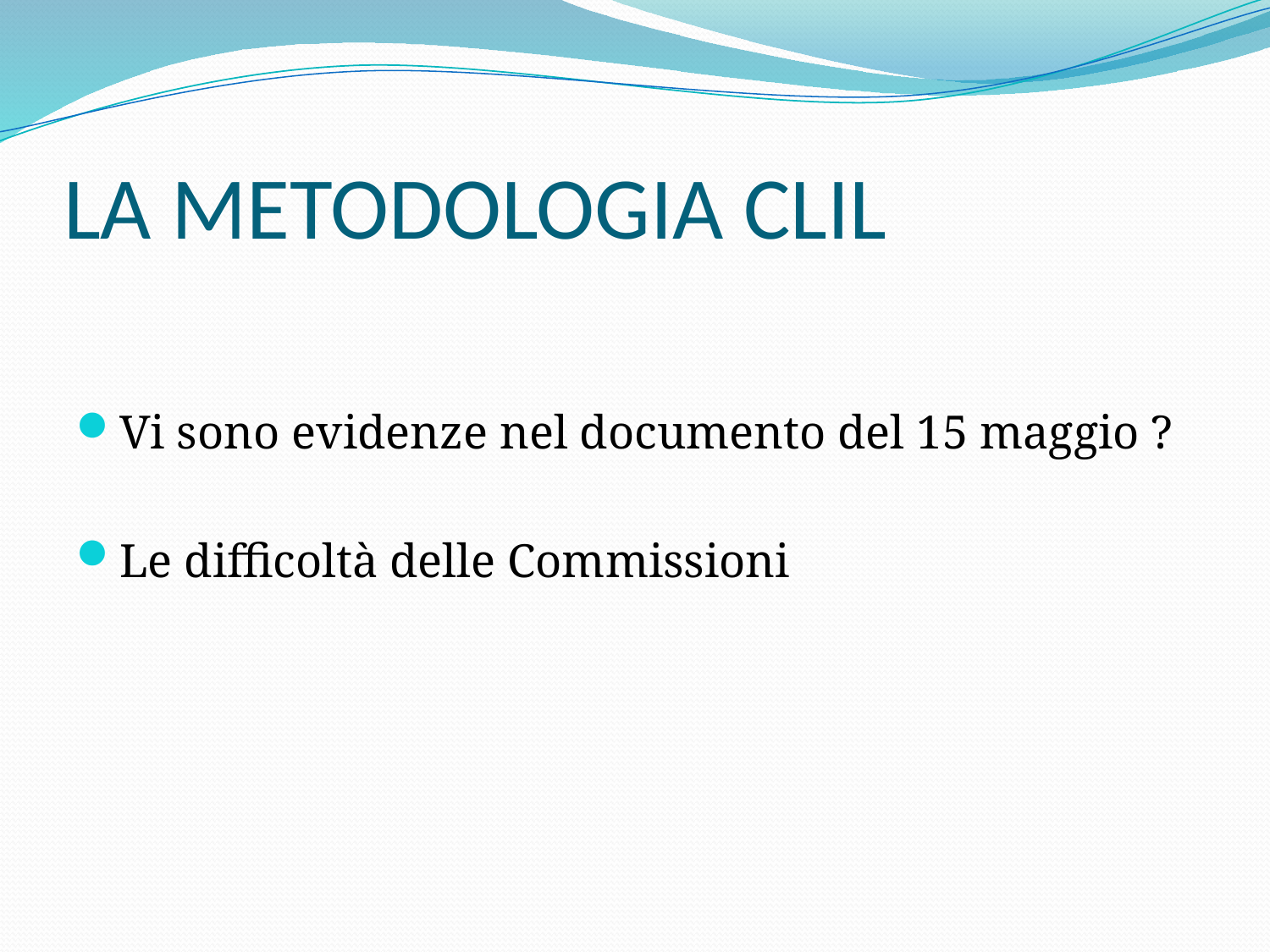

# LA METODOLOGIA CLIL

Vi sono evidenze nel documento del 15 maggio ?

Le difficoltà delle Commissioni